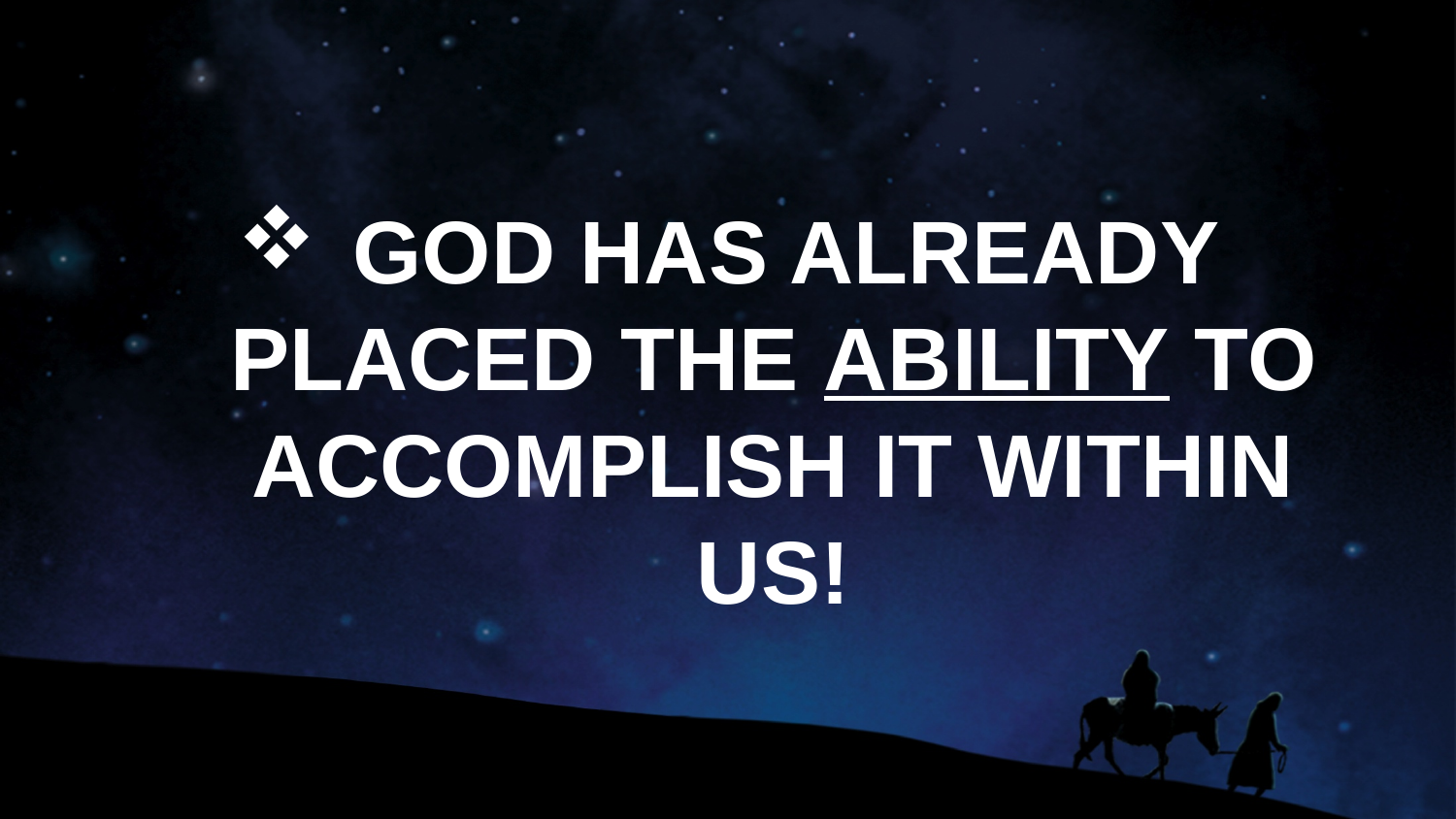

# GOD HAS ALREADY PLACED THE ABILITY TO ACCOMPLISH IT WITHIN US!